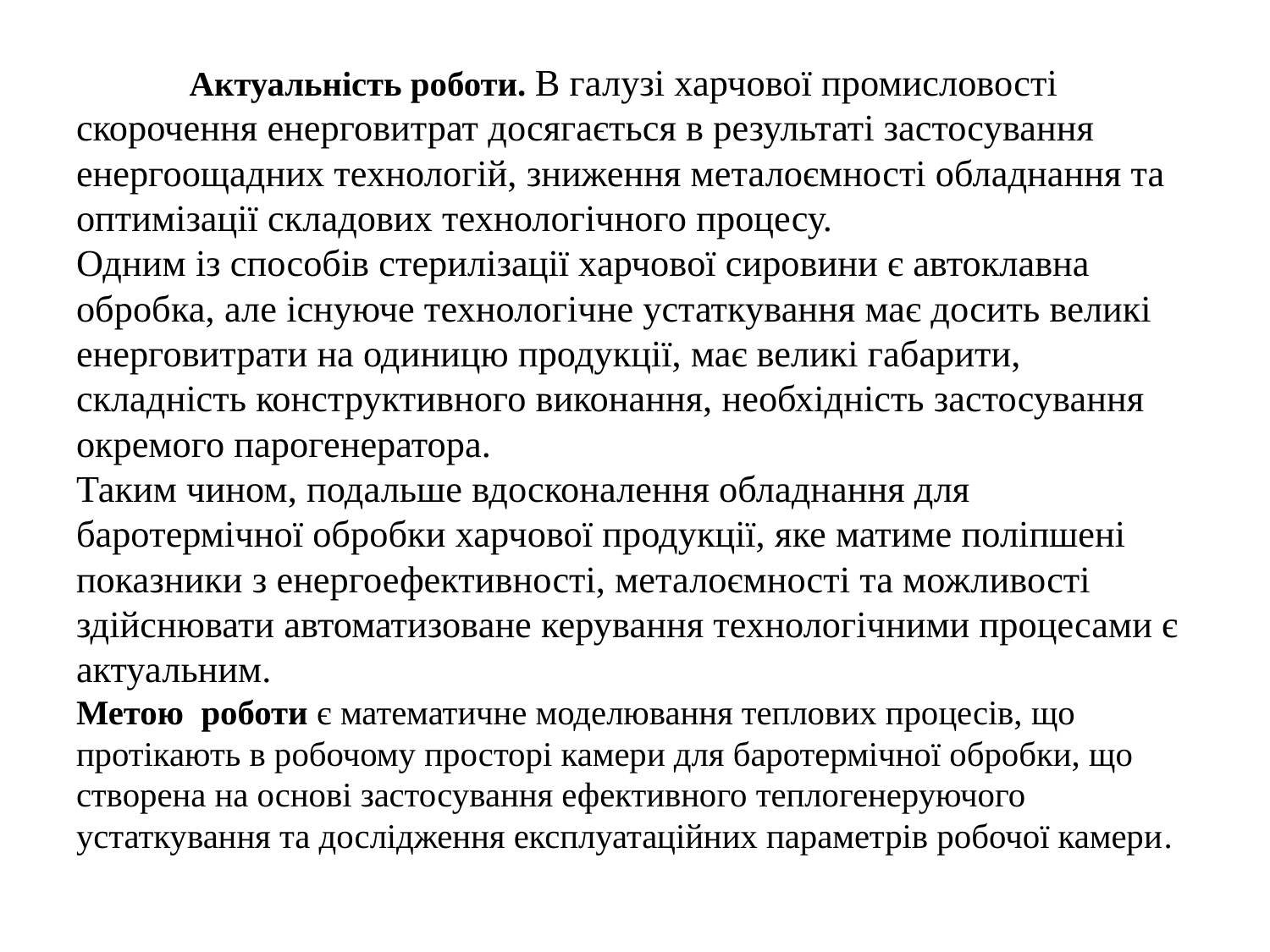

# Актуальність роботи. В галузі харчової промисловості скорочення енерговитрат досягається в результаті застосування енергоощадних технологій, зниження металоємності обладнання та оптимізації складових технологічного процесу. Одним із способів стерилізації харчової сировини є автоклавна обробка, але існуюче технологічне устаткування має досить великі енерговитрати на одиницю продукції, має великі габарити, складність конструктивного виконання, необхідність застосування окремого парогенератора. Таким чином, подальше вдосконалення обладнання для баротермічної обробки харчової продукції, яке матиме поліпшені показники з енергоефективності, металоємності та можливості здійснювати автоматизоване керування технологічними процесами є актуальним. Метою  роботи є математичне моделювання теплових процесів, що протікають в робочому просторі камери для баротермічної обробки, що створена на основі застосування ефективного теплогенеруючого устаткування та дослідження експлуатаційних параметрів робочої камери.